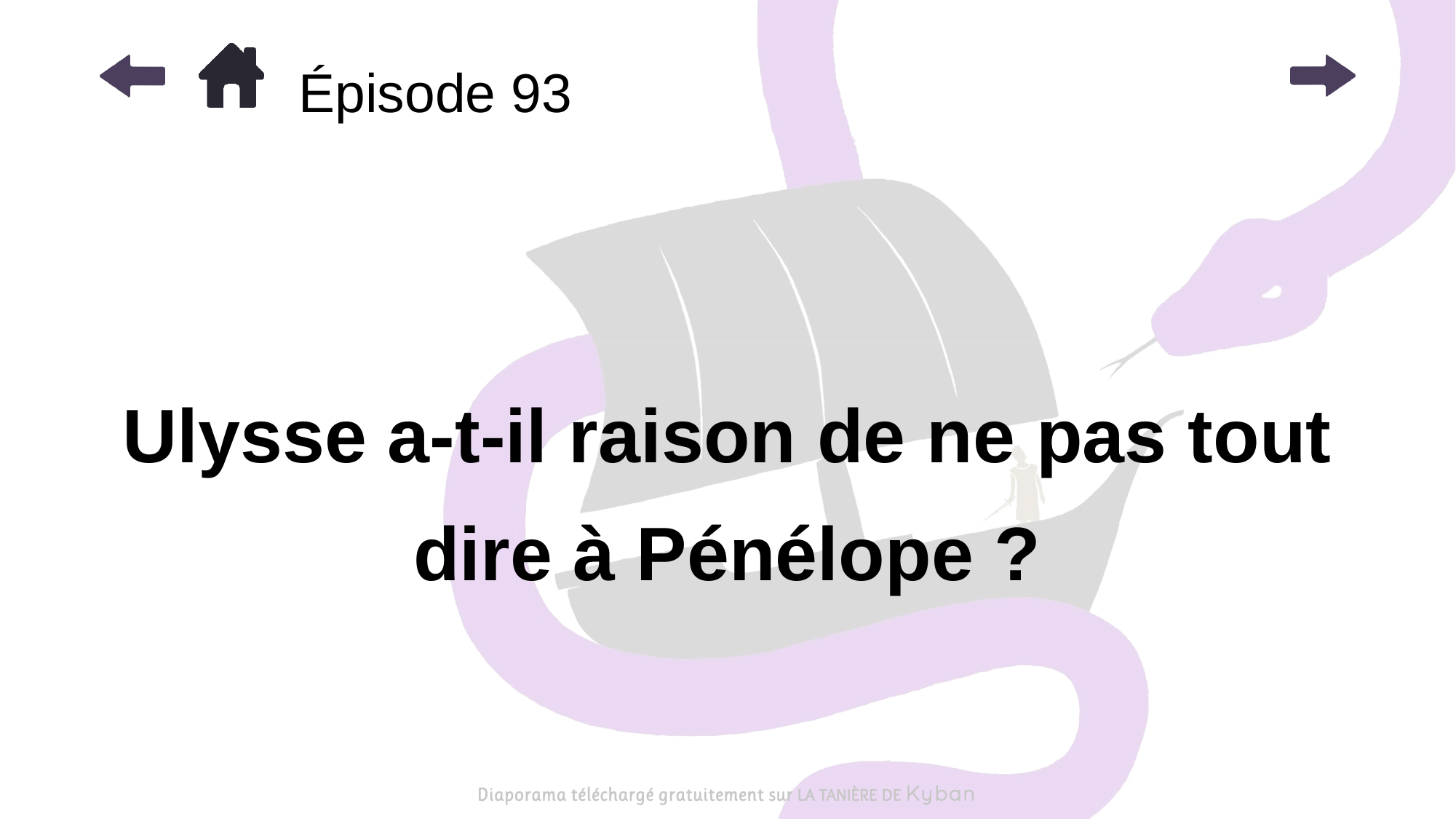

# Épisode 93
Ulysse a-t-il raison de ne pas tout dire à Pénélope ?